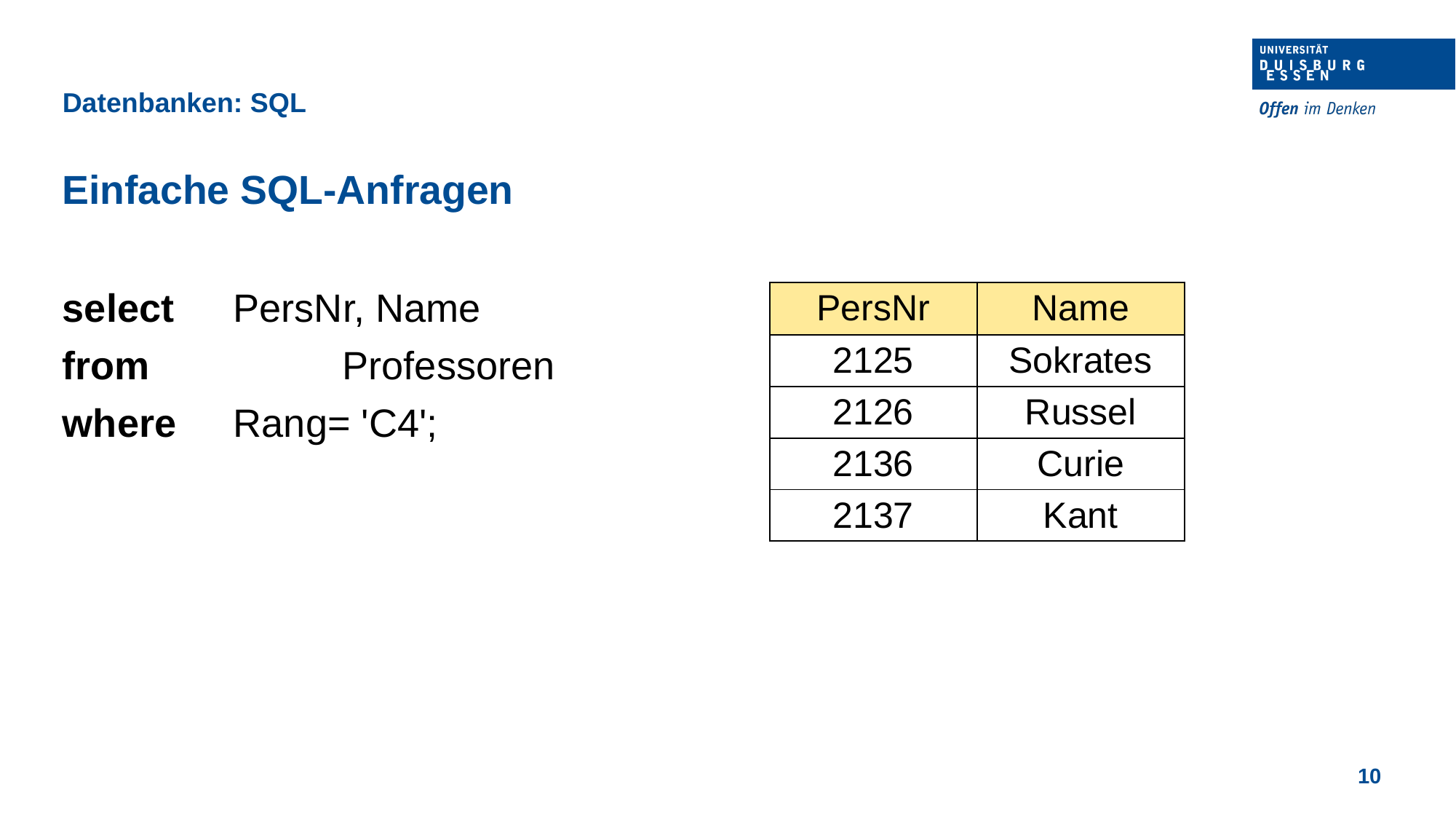

Datenbanken: SQL
Einfache SQL-Anfragen
| PersNr | Name |
| --- | --- |
| 2125 | Sokrates |
| 2126 | Russel |
| 2136 | Curie |
| 2137 | Kant |
select	PersNr, Name
from		Professoren
where 	Rang= 'C4';
10